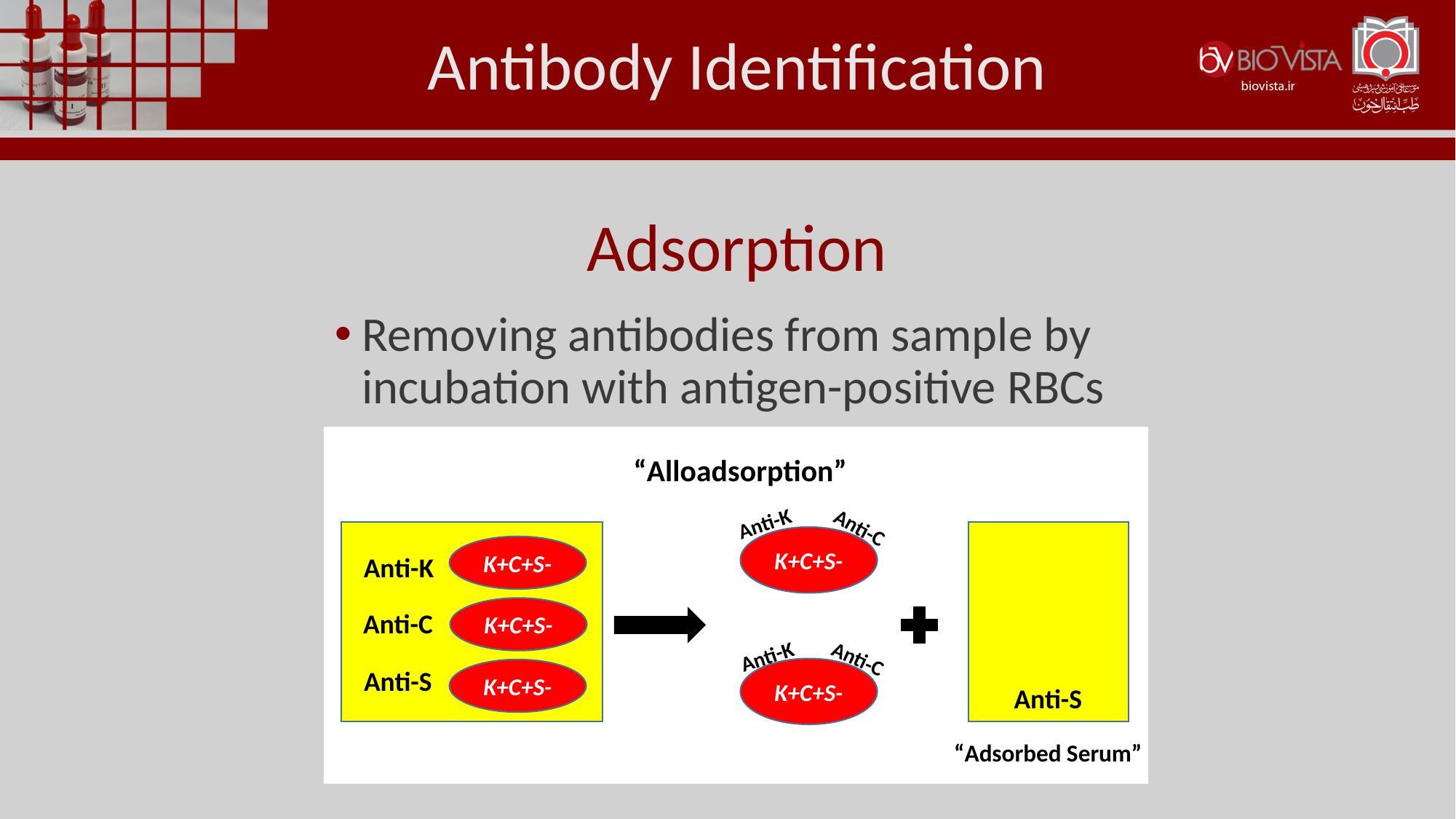

Antibody Identification
Adsorption
Removing antibodies from sample by
incubation with antigen-positive RBCs

“Alloadsorption”
Anti-K
Anti-C
K+C+S-

K+C+S-
Anti-K
K+C+S-

Anti-C

Anti-K
Anti-C
K+C+S-
Anti-S
K+C+S-
Anti-S
“Adsorbed Serum”